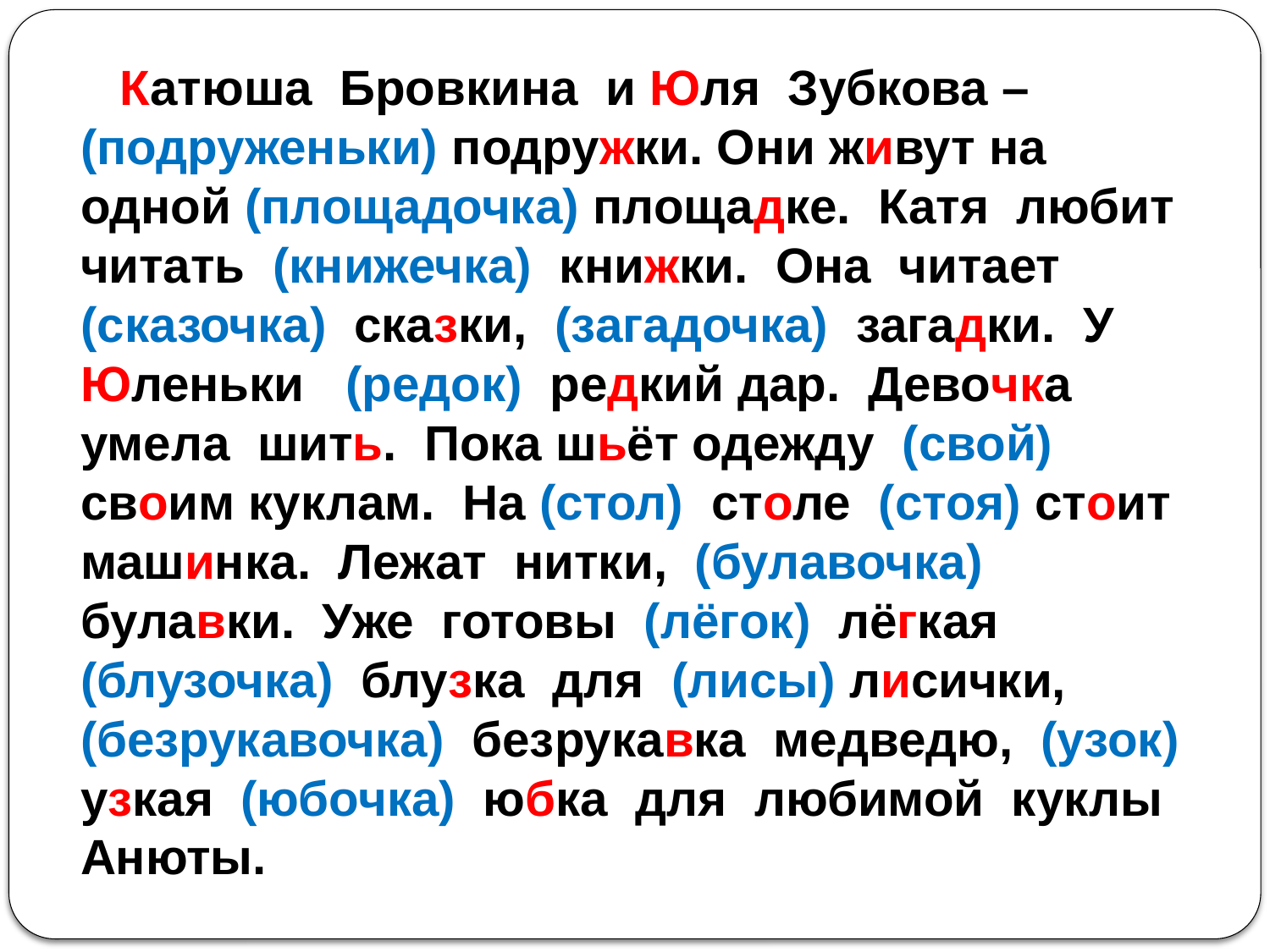

Катюша  Бровкина  и Юля  Зубкова – (подруженьки) подружки. Они живут на одной (площадочка) площадке.  Катя  любит читать  (книжечка)  книжки.  Она  читает  (сказочка)  сказки,  (загадочка)  загадки.  У  Юленьки   (редок)  редкий дар.  Девочка  умела  шить.  Пока шьёт одежду  (свой) своим куклам.  На (стол)  столе  (стоя) стоит  машинка.  Лежат  нитки,  (булавочка)  булавки.  Уже  готовы  (лёгок)  лёгкая  (блузочка)  блузка  для  (лисы) лисички,   (безрукавочка)  безрукавка  медведю,  (узок)  узкая  (юбочка)  юбка  для  любимой  куклы  Анюты.